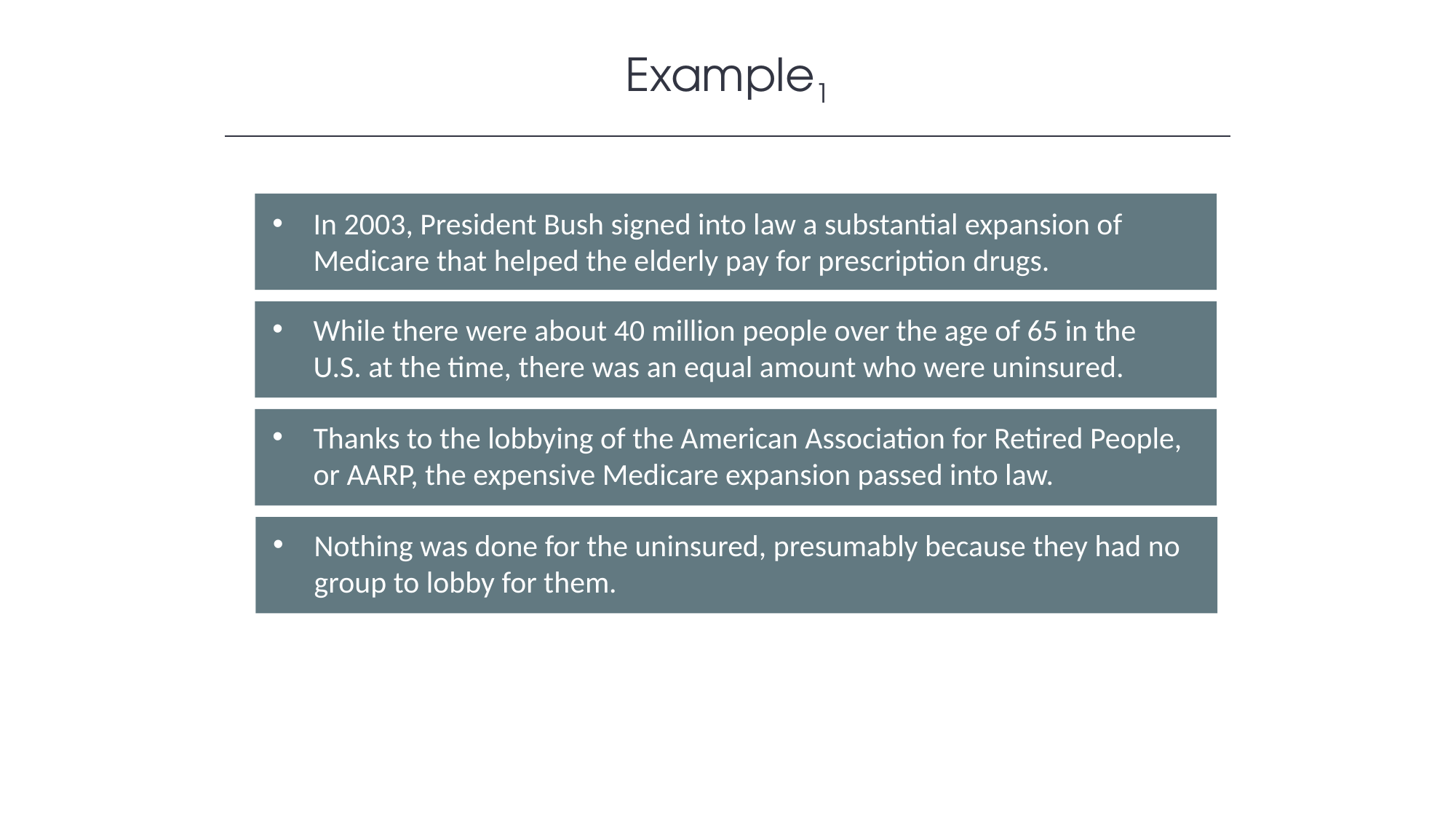

Example1

In 2003, President Bush signed into law a substantial expansion of Medicare that helped the elderly pay for prescription drugs.

While there were about 40 million people over the age of 65 in the U.S. at the time, there was an equal amount who were uninsured.

Thanks to the lobbying of the American Association for Retired People, or AARP, the expensive Medicare expansion passed into law.

Nothing was done for the uninsured, presumably because they had no group to lobby for them.